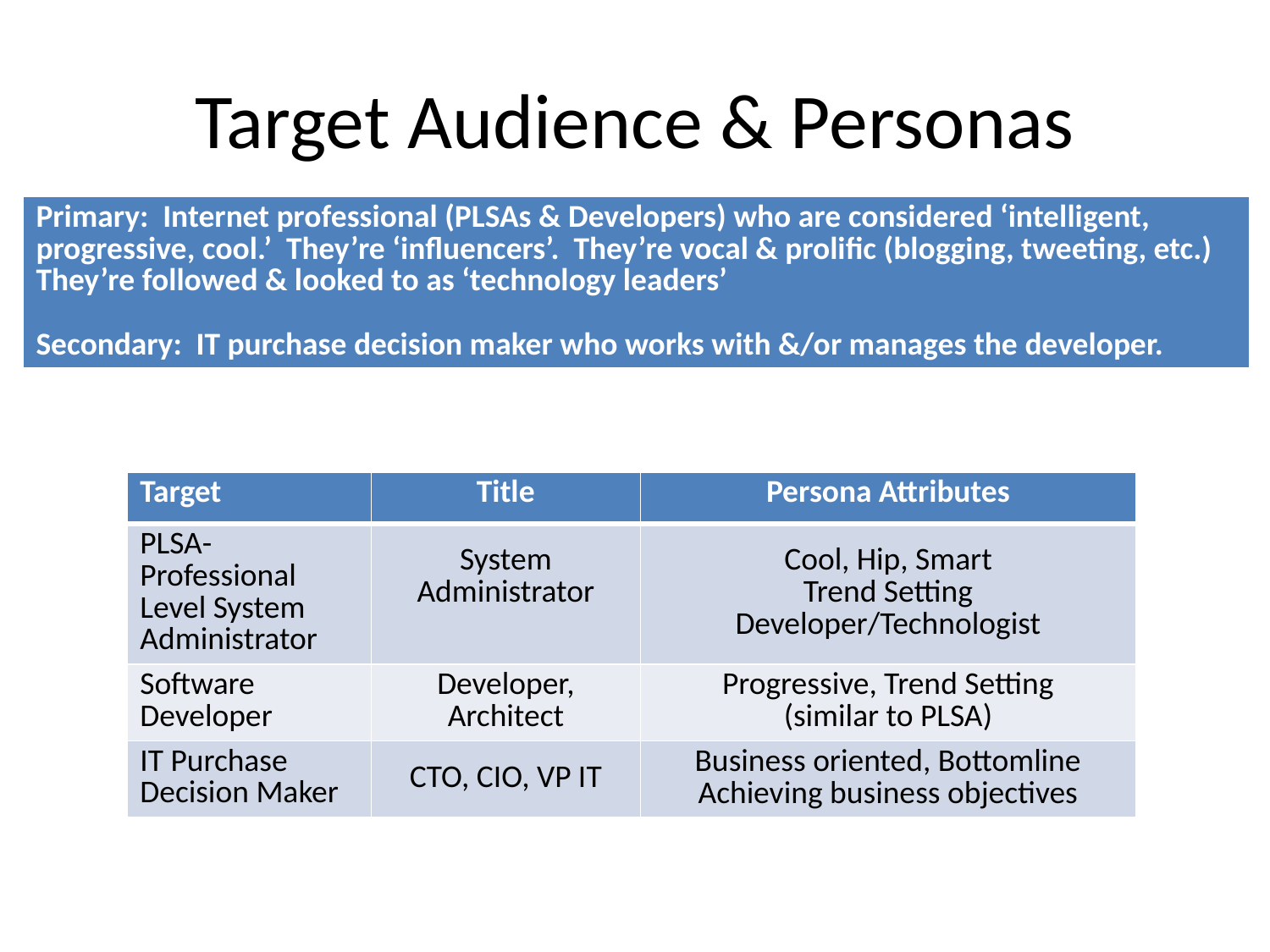

# Target Audience & Personas
| Primary: Internet professional (PLSAs & Developers) who are considered ‘intelligent, progressive, cool.’ They’re ‘influencers’. They’re vocal & prolific (blogging, tweeting, etc.) They’re followed & looked to as ‘technology leaders’ Secondary: IT purchase decision maker who works with &/or manages the developer. |
| --- |
| Target | Title | Persona Attributes |
| --- | --- | --- |
| PLSA-Professional Level System Administrator | System Administrator | Cool, Hip, Smart Trend Setting Developer/Technologist |
| Software Developer | Developer, Architect | Progressive, Trend Setting (similar to PLSA) |
| IT Purchase Decision Maker | CTO, CIO, VP IT | Business oriented, Bottomline Achieving business objectives |